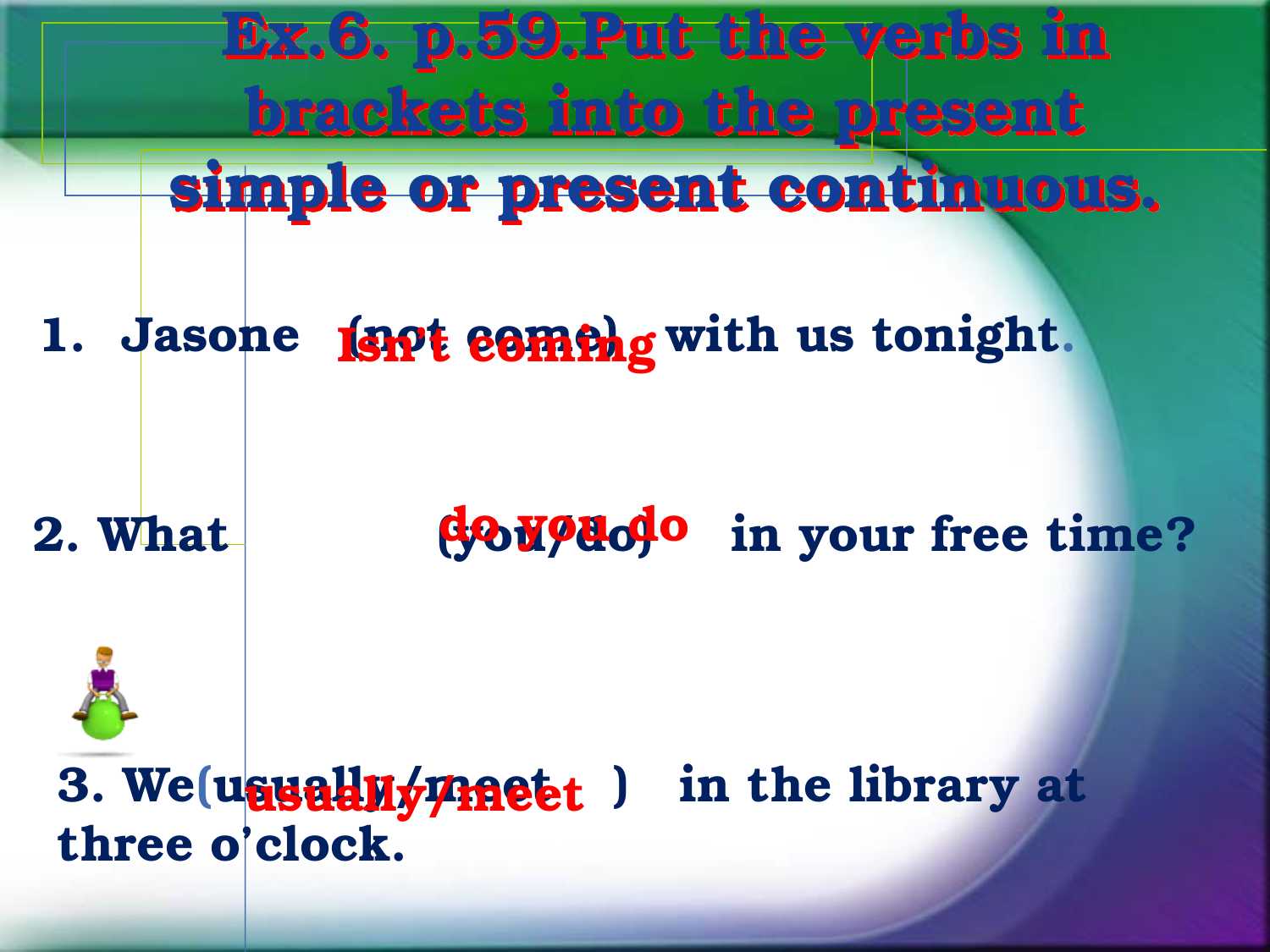

# Ex.6. p.59.Put the verbs in brackets into the present simple or present continuous.
Jasone                        with us tonight.
(not come)
Isn’t coming

do you do
2. What                              in your free time?
(you/do)

3. We                         )   in the library at three o’clock.
(usually/meet
usually/meet